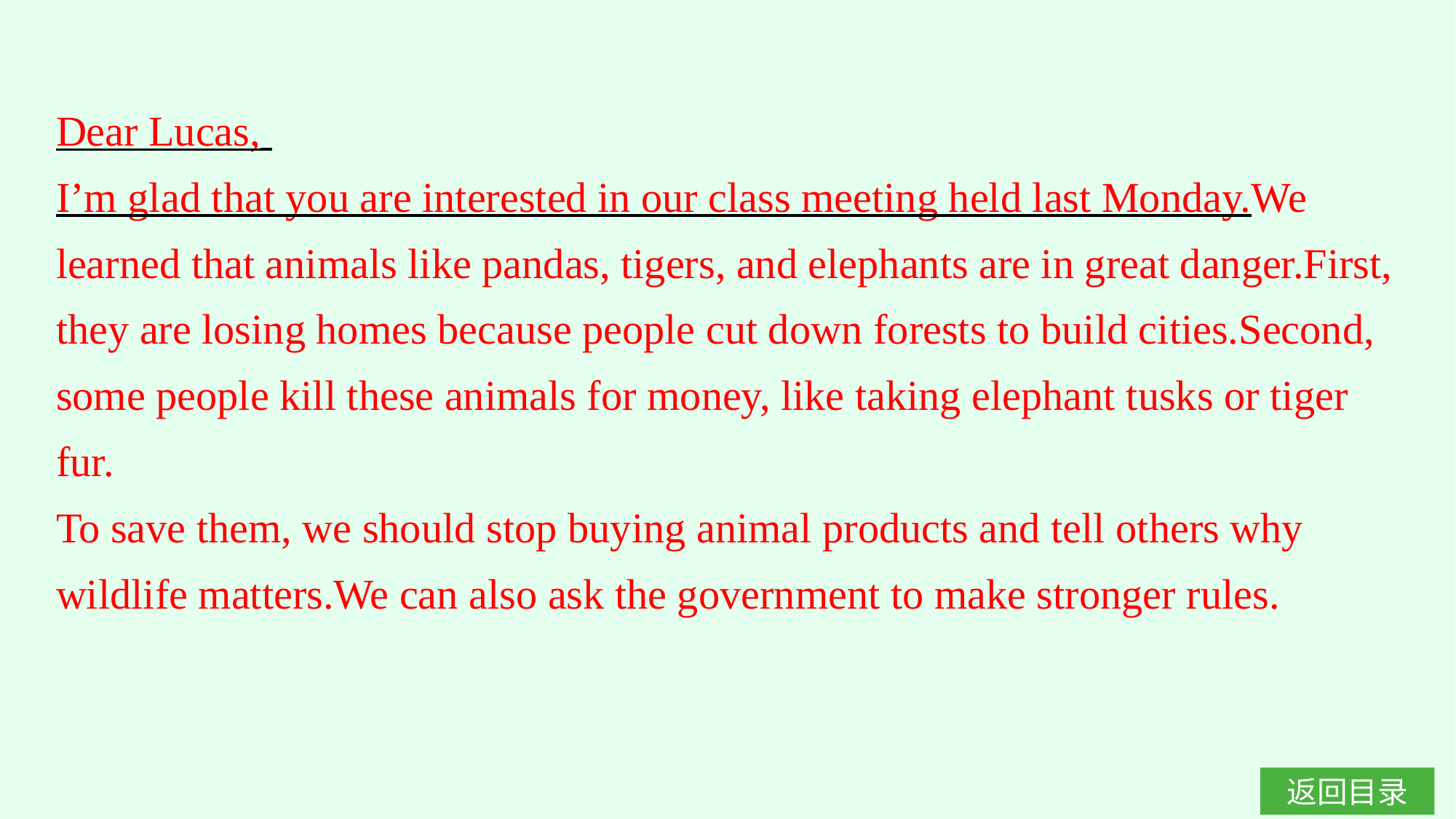

Dear Lucas,
I’m glad that you are interested in our class meeting held last Monday.We learned that animals like pandas, tigers, and elephants are in great danger.First, they are losing homes because people cut down forests to build cities.Second, some people kill these animals for money, like taking elephant tusks or tiger fur.
To save them, we should stop buying animal products and tell others why wildlife matters.We can also ask the government to make stronger rules.